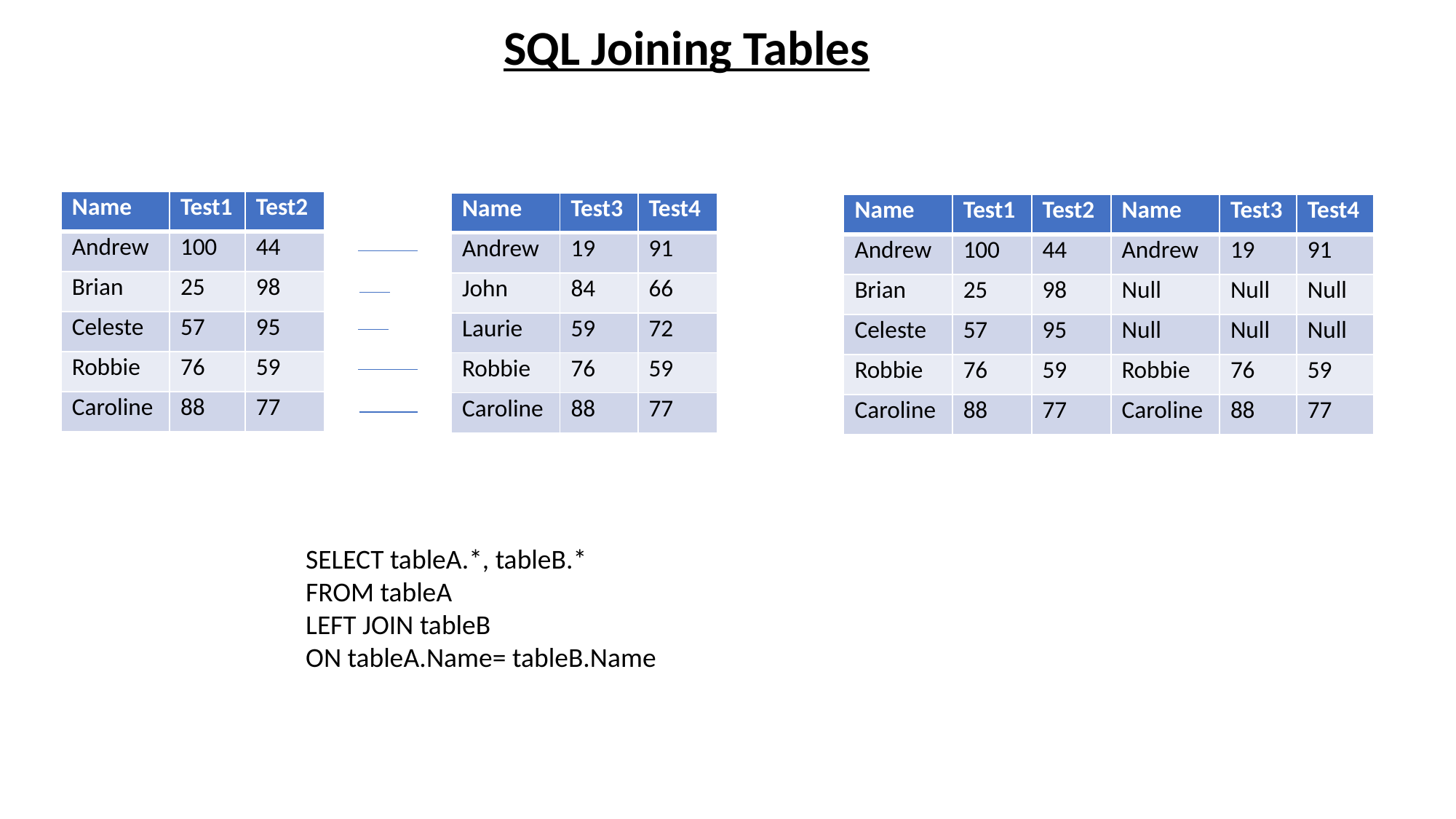

SQL Joining Tables
| Name | Test1 | Test2 |
| --- | --- | --- |
| Andrew | 100 | 44 |
| Brian | 25 | 98 |
| Celeste | 57 | 95 |
| Robbie | 76 | 59 |
| Caroline | 88 | 77 |
| Name | Test3 | Test4 |
| --- | --- | --- |
| Andrew | 19 | 91 |
| John | 84 | 66 |
| Laurie | 59 | 72 |
| Robbie | 76 | 59 |
| Caroline | 88 | 77 |
| Name | Test1 | Test2 | Name | Test3 | Test4 |
| --- | --- | --- | --- | --- | --- |
| Andrew | 100 | 44 | Andrew | 19 | 91 |
| Brian | 25 | 98 | Null | Null | Null |
| Celeste | 57 | 95 | Null | Null | Null |
| Robbie | 76 | 59 | Robbie | 76 | 59 |
| Caroline | 88 | 77 | Caroline | 88 | 77 |
SELECT tableA.*, tableB.*
FROM tableA
LEFT JOIN tableB
ON tableA.Name= tableB.Name